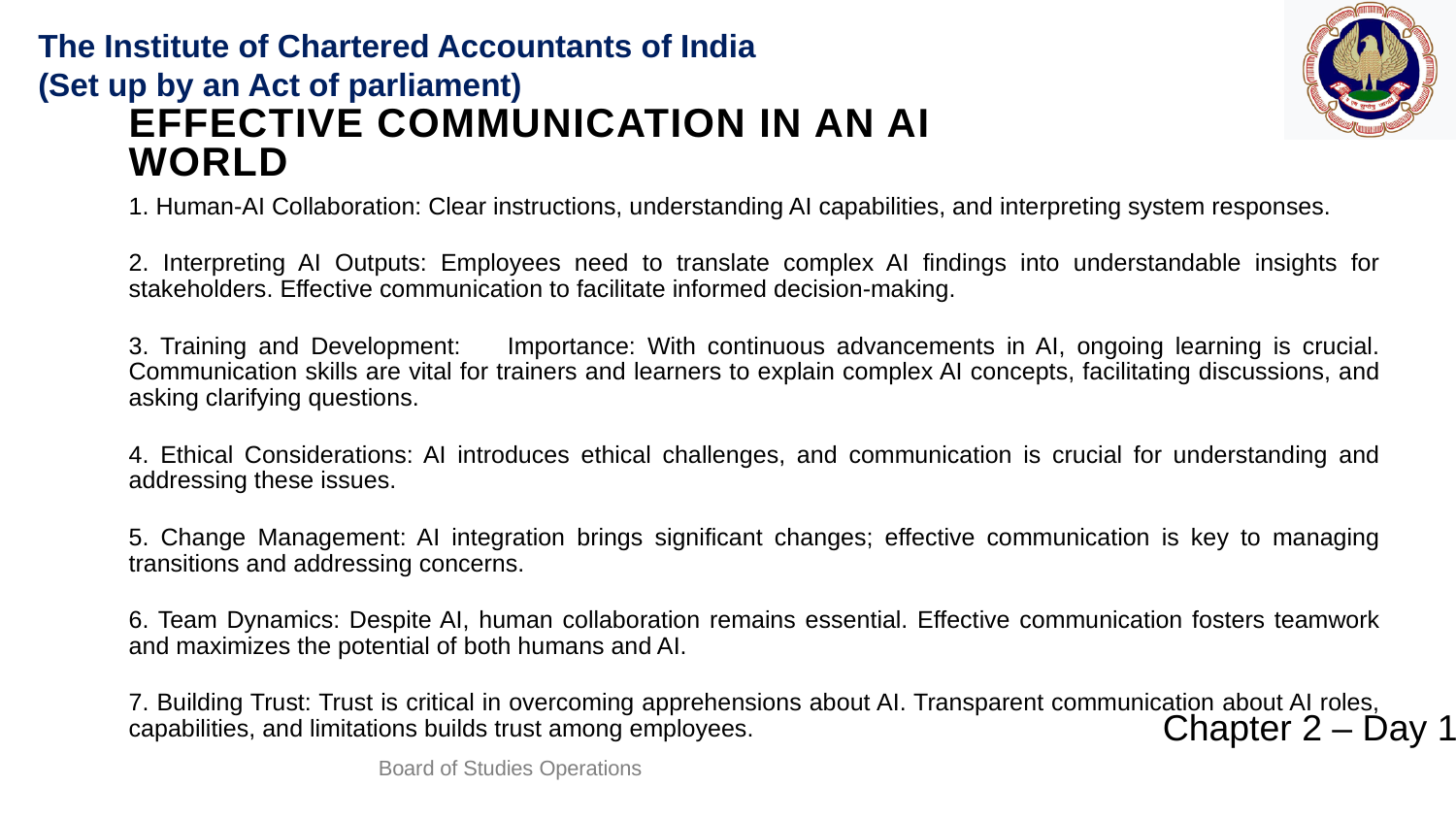

Effective Communication in an AI world
1. Human-AI Collaboration: Clear instructions, understanding AI capabilities, and interpreting system responses.
2. Interpreting AI Outputs: Employees need to translate complex AI findings into understandable insights for stakeholders. Effective communication to facilitate informed decision-making.
3. Training and Development:    Importance: With continuous advancements in AI, ongoing learning is crucial. Communication skills are vital for trainers and learners to explain complex AI concepts, facilitating discussions, and asking clarifying questions.
4. Ethical Considerations: AI introduces ethical challenges, and communication is crucial for understanding and addressing these issues.
5. Change Management: AI integration brings significant changes; effective communication is key to managing transitions and addressing concerns.
6. Team Dynamics: Despite AI, human collaboration remains essential. Effective communication fosters teamwork and maximizes the potential of both humans and AI.
7. Building Trust: Trust is critical in overcoming apprehensions about AI. Transparent communication about AI roles, capabilities, and limitations builds trust among employees.